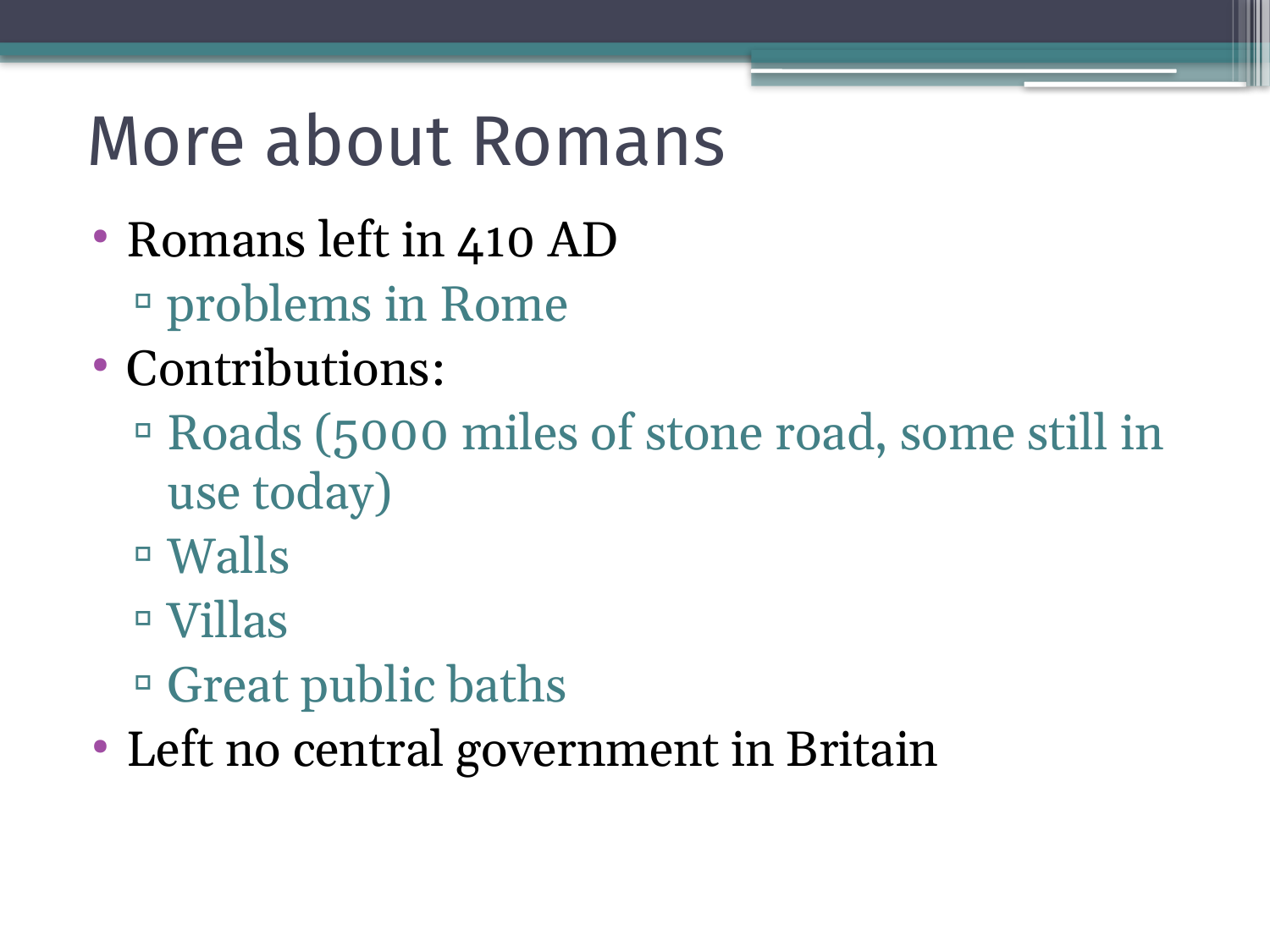

# More about Romans
Romans left in 410 AD
problems in Rome
Contributions:
Roads (5000 miles of stone road, some still in use today)
Walls
Villas
Great public baths
Left no central government in Britain